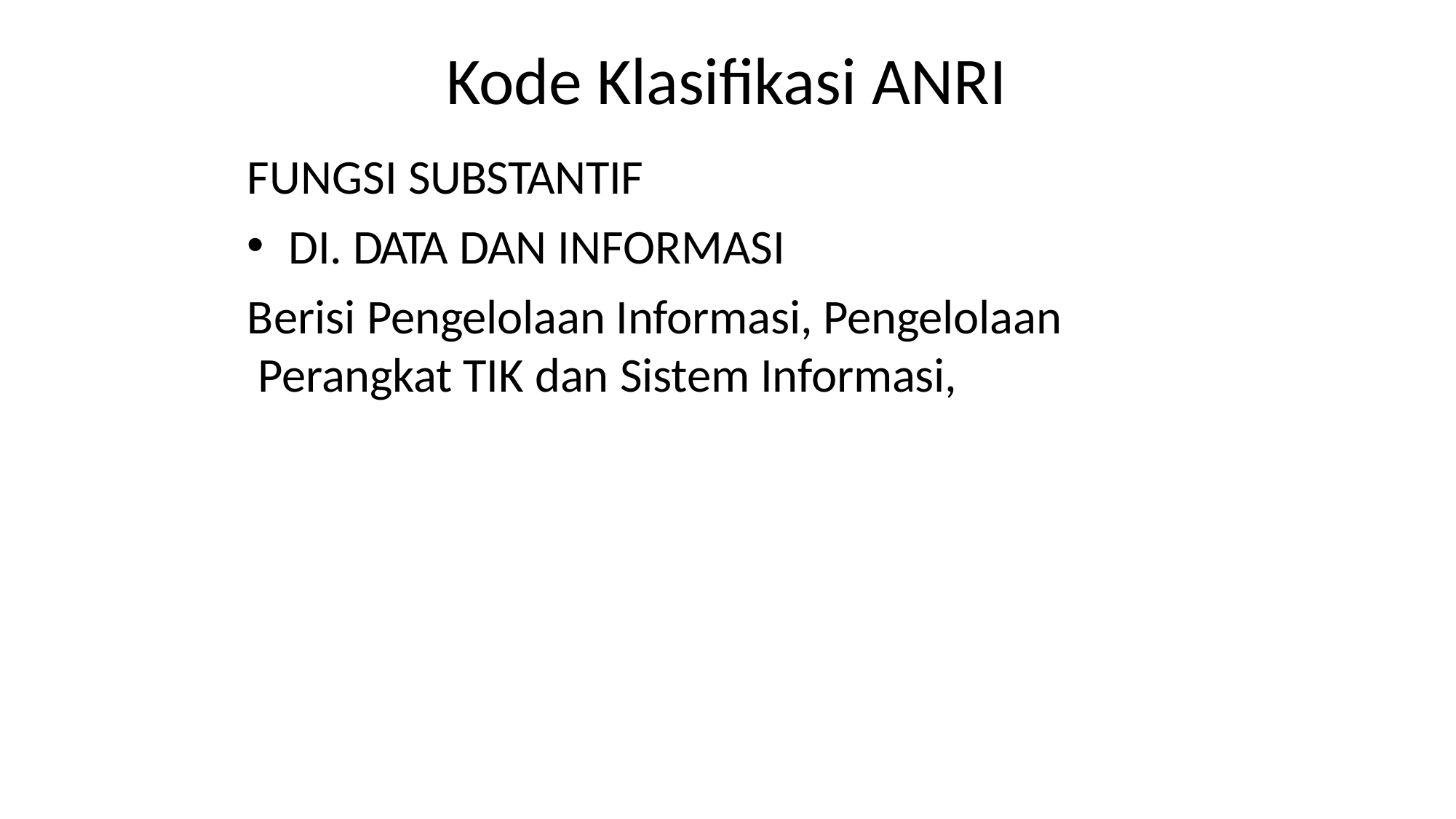

# Kode Klasifikasi ANRI
FUNGSI SUBSTANTIF
DI. DATA DAN INFORMASI
Berisi Pengelolaan Informasi, Pengelolaan  Perangkat TIK dan Sistem Informasi,